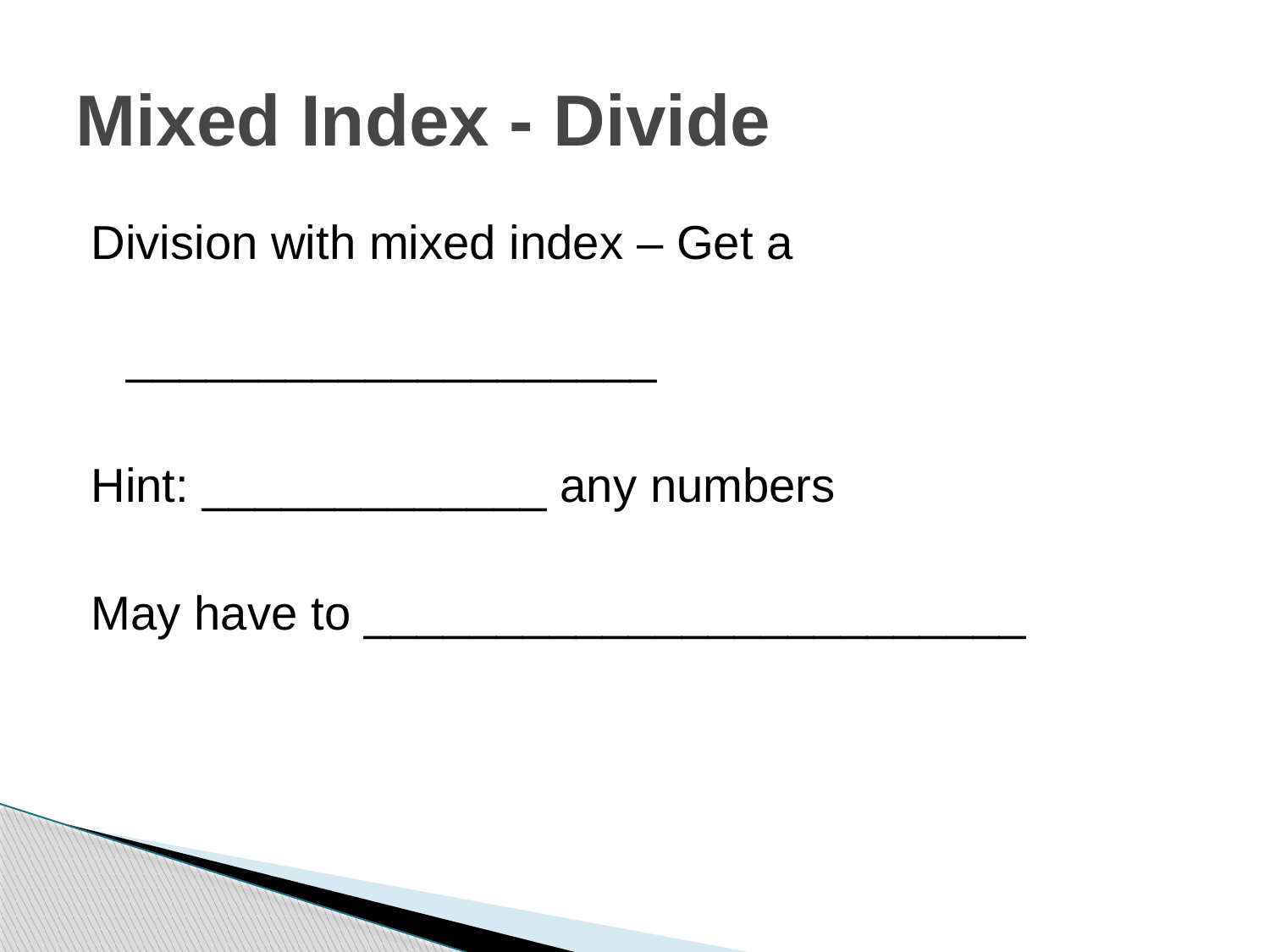

# Mixed Index - Divide
Division with mixed index – Get a
____________________

Hint: _____________ any numbers

May have to _________________________